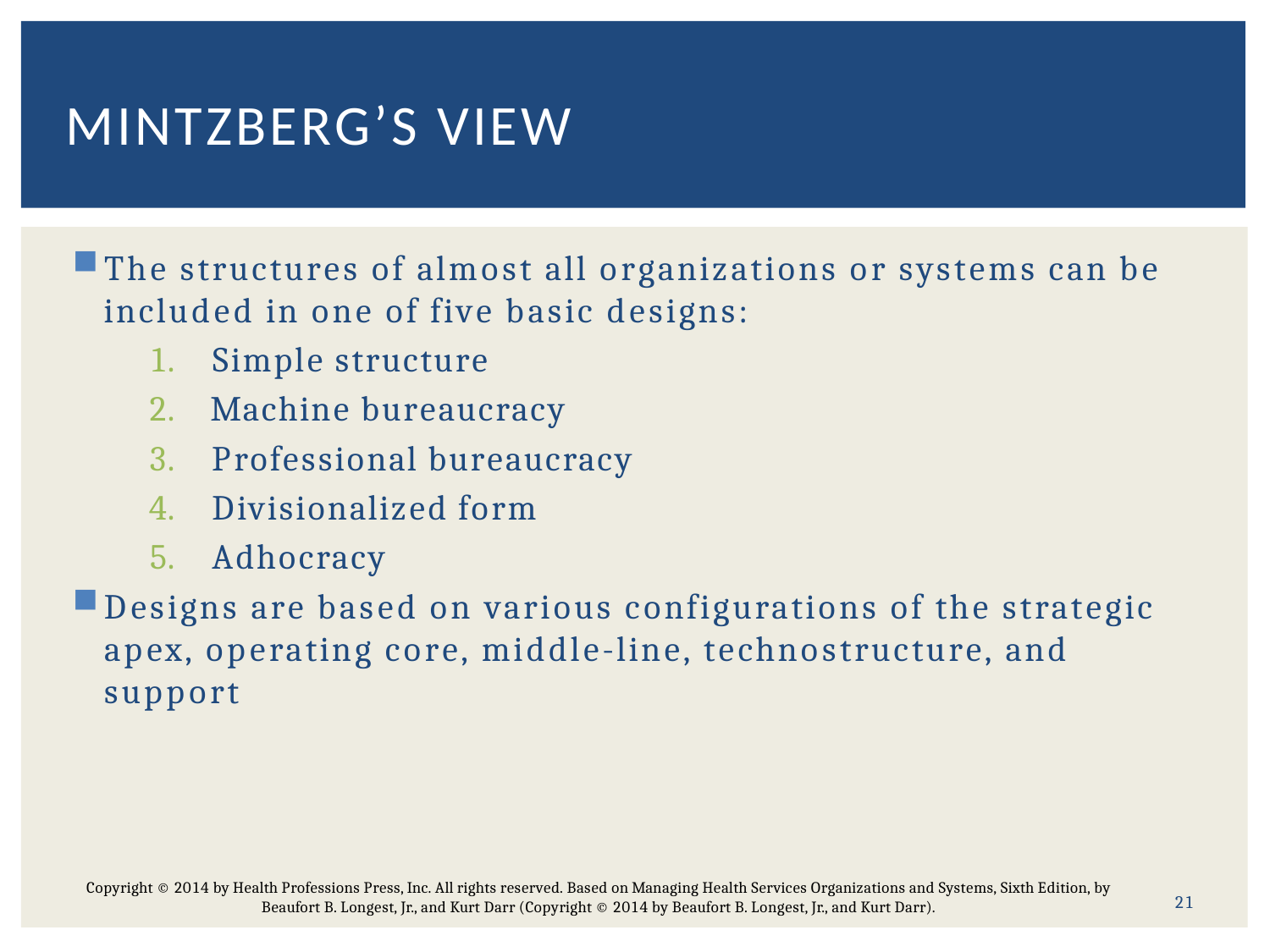

# Mintzberg’s view
The structures of almost all organizations or systems can be included in one of five basic designs:
Simple structure
Machine bureaucracy
Professional bureaucracy
Divisionalized form
Adhocracy
Designs are based on various configurations of the strategic apex, operating core, middle-line, technostructure, and support

21